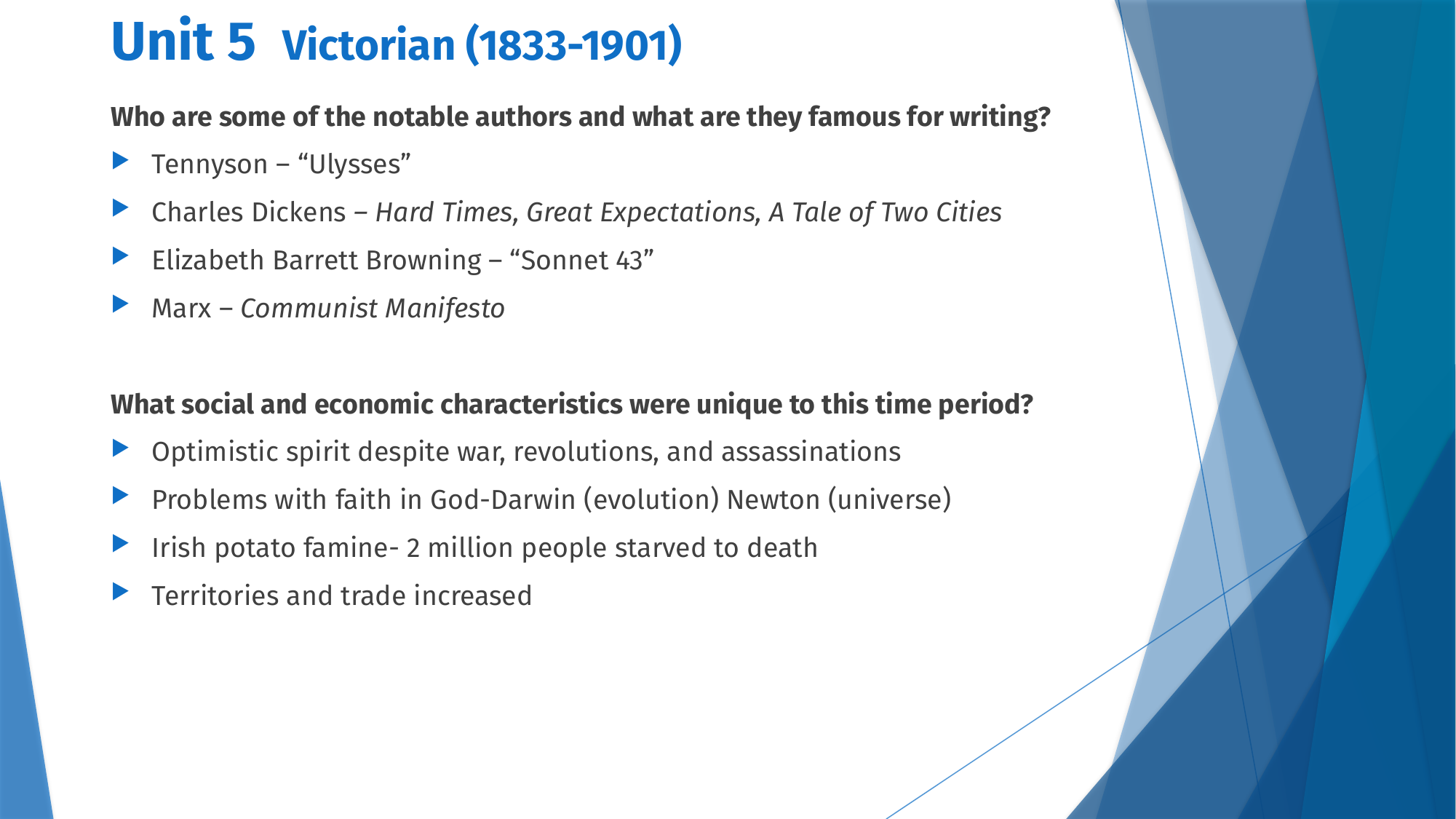

# Unit 5  Victorian (1833-1901)
Who are some of the notable authors and what are they famous for writing?
Tennyson – “Ulysses”
Charles Dickens – Hard Times, Great Expectations, A Tale of Two Cities
Elizabeth Barrett Browning – “Sonnet 43”
Marx – Communist Manifesto

What social and economic characteristics were unique to this time period?
Optimistic spirit despite war, revolutions, and assassinations
Problems with faith in God-Darwin (evolution) Newton (universe)
Irish potato famine- 2 million people starved to death
Territories and trade increased